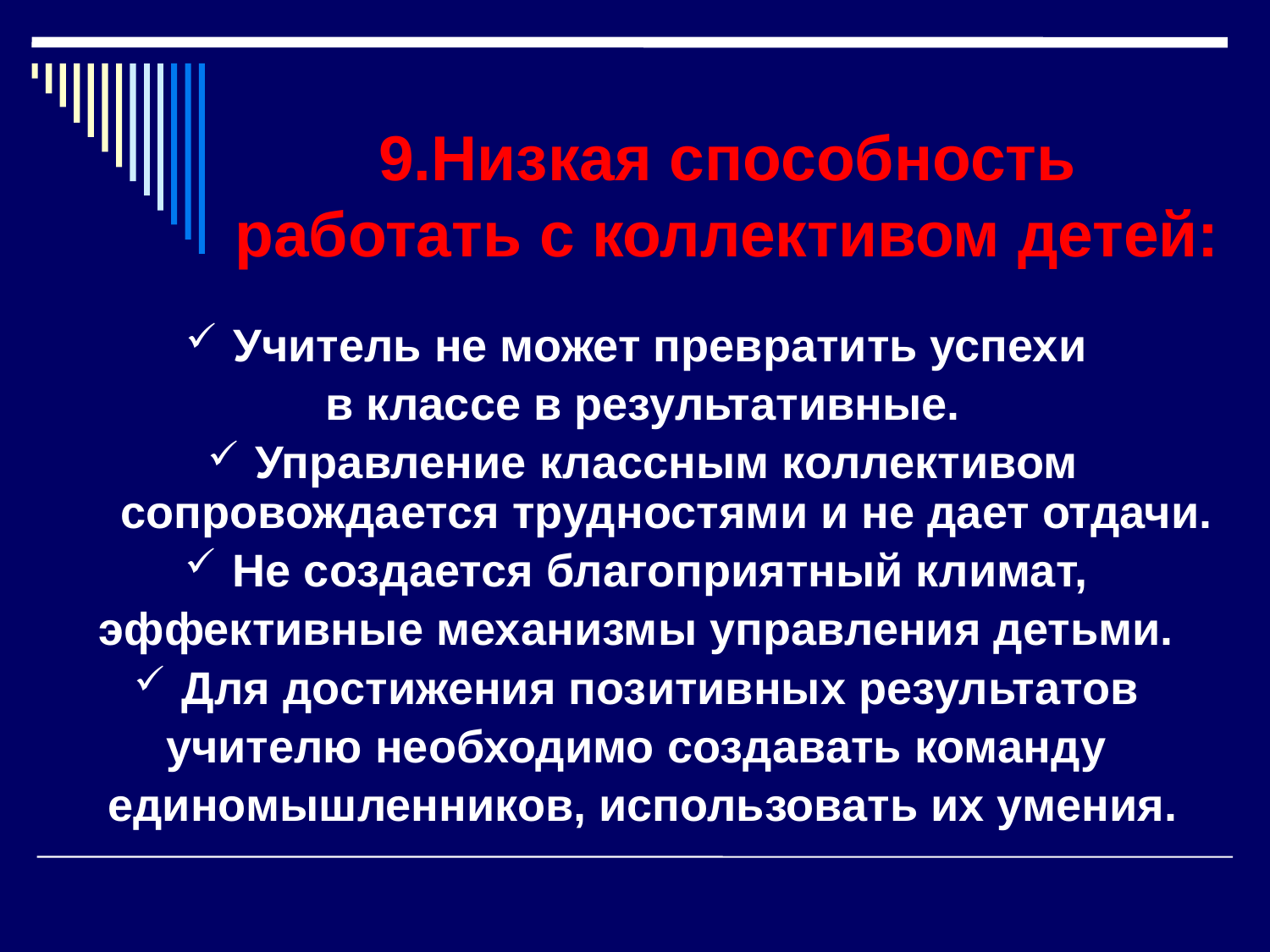

# 9.Низкая способность работать с коллективом детей:
Учитель не может превратить успехи
в классе в результативные.
Управление классным коллективом сопровождается трудностями и не дает отдачи.
Не создается благоприятный климат,
эффективные механизмы управления детьми.
Для достижения позитивных результатов
учителю необходимо создавать команду
единомышленников, использовать их умения.